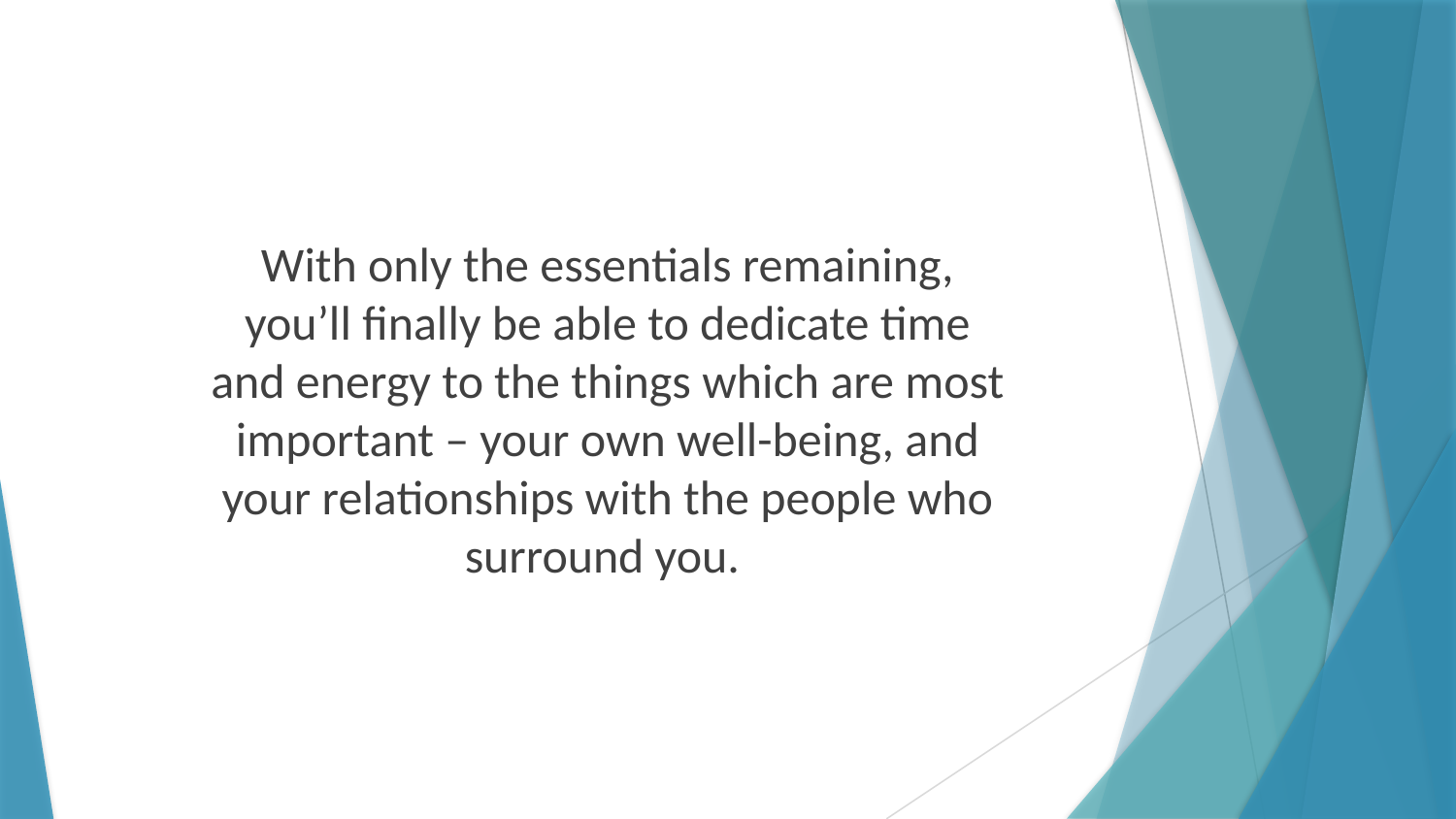

With only the essentials remaining, you’ll finally be able to dedicate time and energy to the things which are most important – your own well-being, and your relationships with the people who surround you.